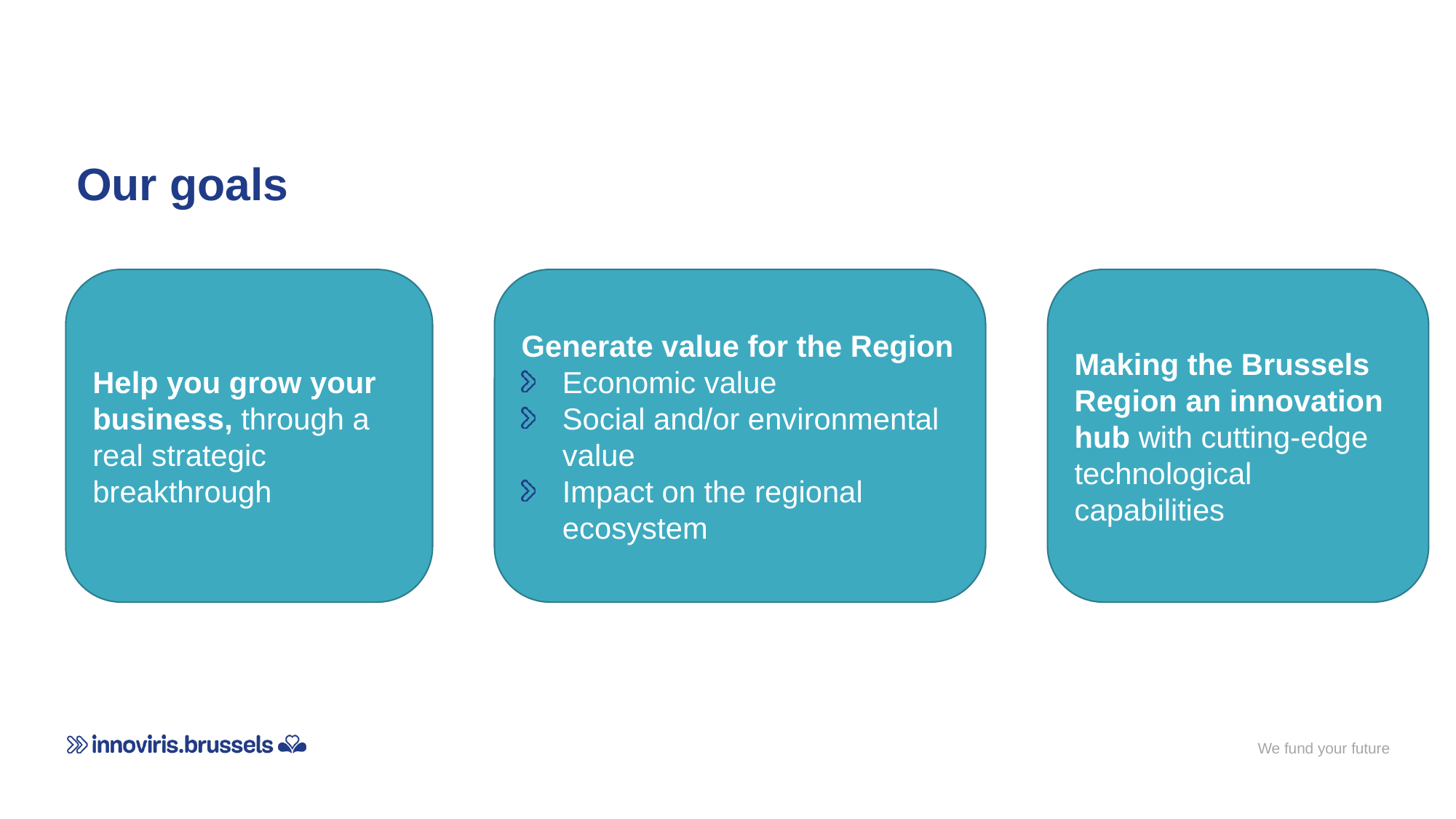

Our goals
Help you grow your business, through a real strategic breakthrough
Generate value for the Region
Economic value
Social and/or environmental value
Impact on the regional ecosystem
Making the Brussels Region an innovation hub with cutting-edge technological capabilities
We fund your future